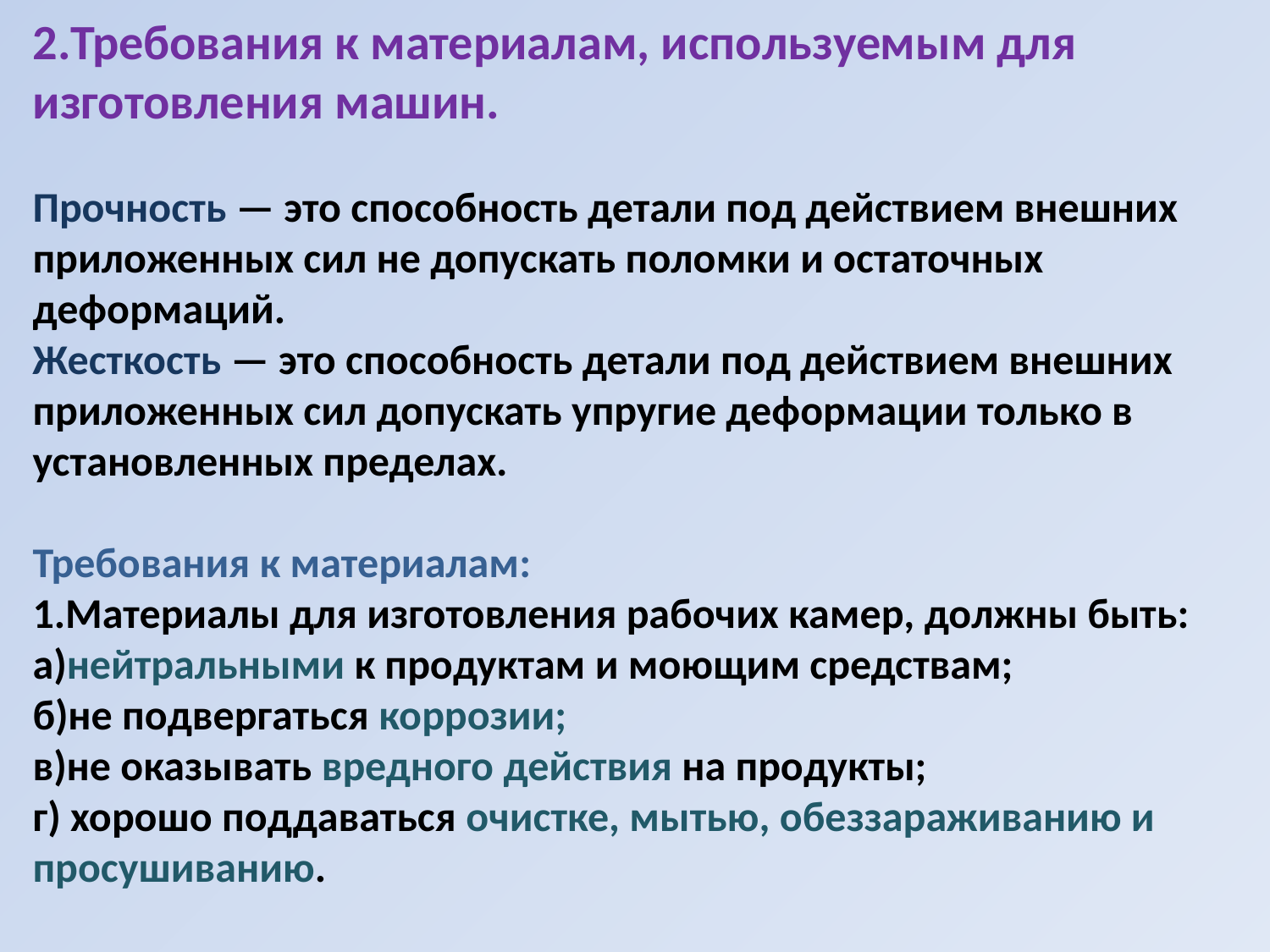

2.Требования к материалам, используемым для изготовления машин.
Прочность — это способность детали под действием внешних приложенных сил не допускать поломки и остаточных деформаций.
Жесткость — это способность детали под действием внешних приложенных сил допускать упругие деформации только в установленных пределах.
Требования к материалам:
1.Материалы для изготовления рабочих камер, должны быть:
а)нейтральными к продуктам и моющим средствам;
б)не подвергаться коррозии;
в)не оказывать вредного действия на продукты;
г) хорошо поддаваться очистке, мытью, обеззараживанию и просушиванию.